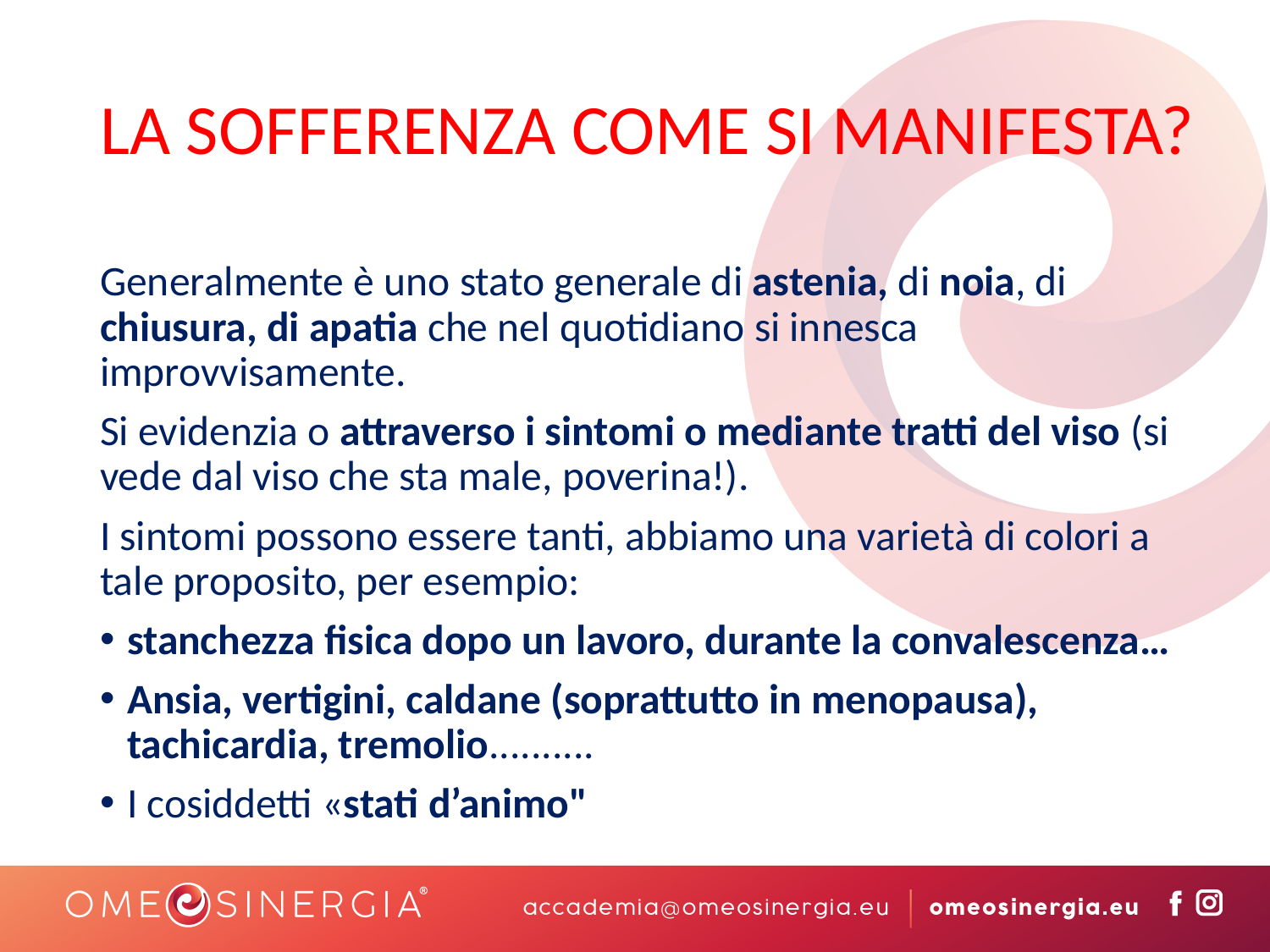

# LA SOFFERENZA COME SI MANIFESTA?
Generalmente è uno stato generale di astenia, di noia, di chiusura, di apatia che nel quotidiano si innesca improvvisamente.
Si evidenzia o attraverso i sintomi o mediante tratti del viso (si vede dal viso che sta male, poverina!).
I sintomi possono essere tanti, abbiamo una varietà di colori a tale proposito, per esempio:
stanchezza fisica dopo un lavoro, durante la convalescenza…
Ansia, vertigini, caldane (soprattutto in menopausa), tachicardia, tremolio..........
I cosiddetti «stati d’animo"